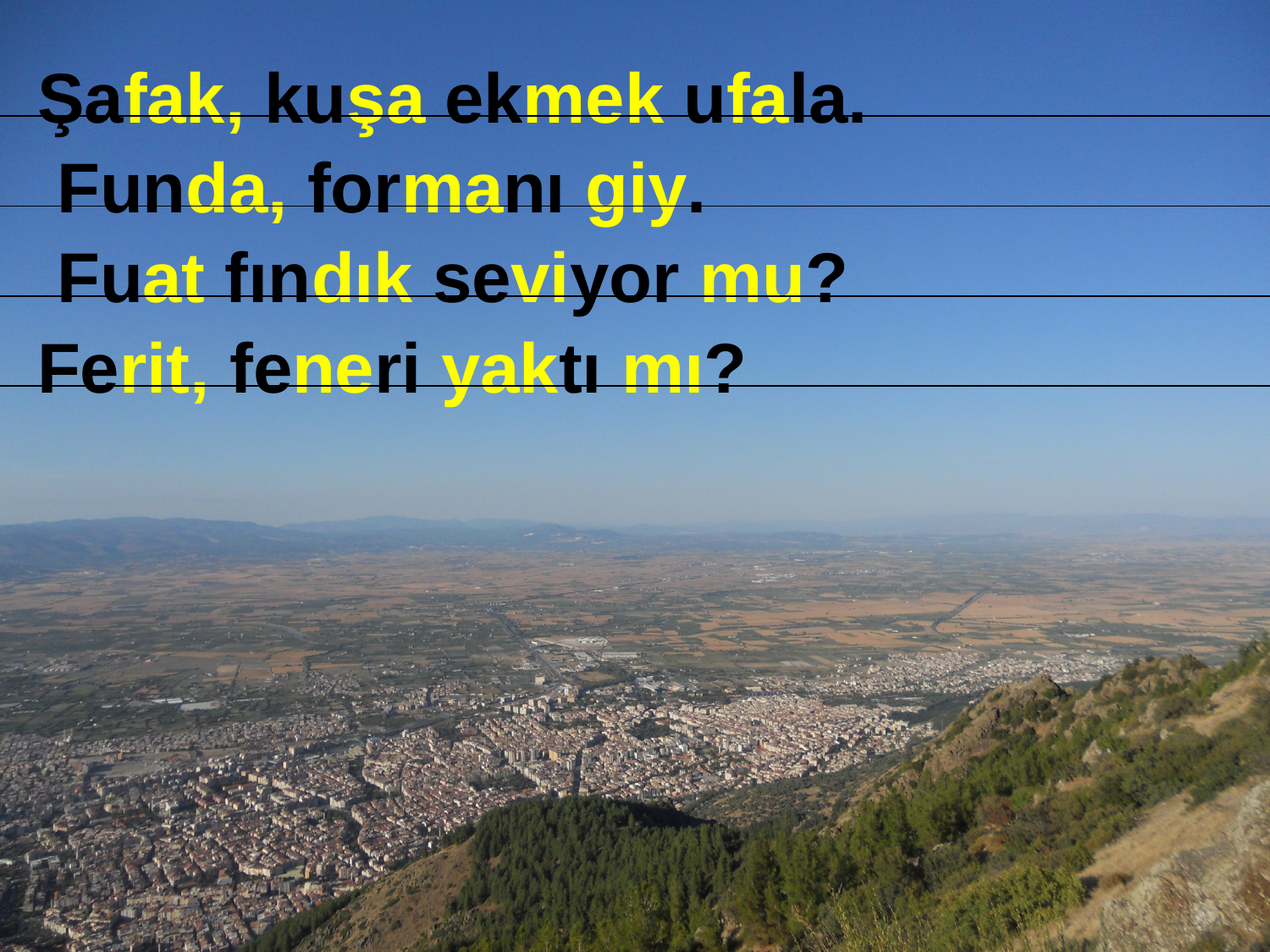

Şafak, kuşa ekmek ufala.
 Funda, formanı giy.
 Fuat fındık seviyor mu?
Ferit, feneri yaktı mı?
Erhan KESKİN